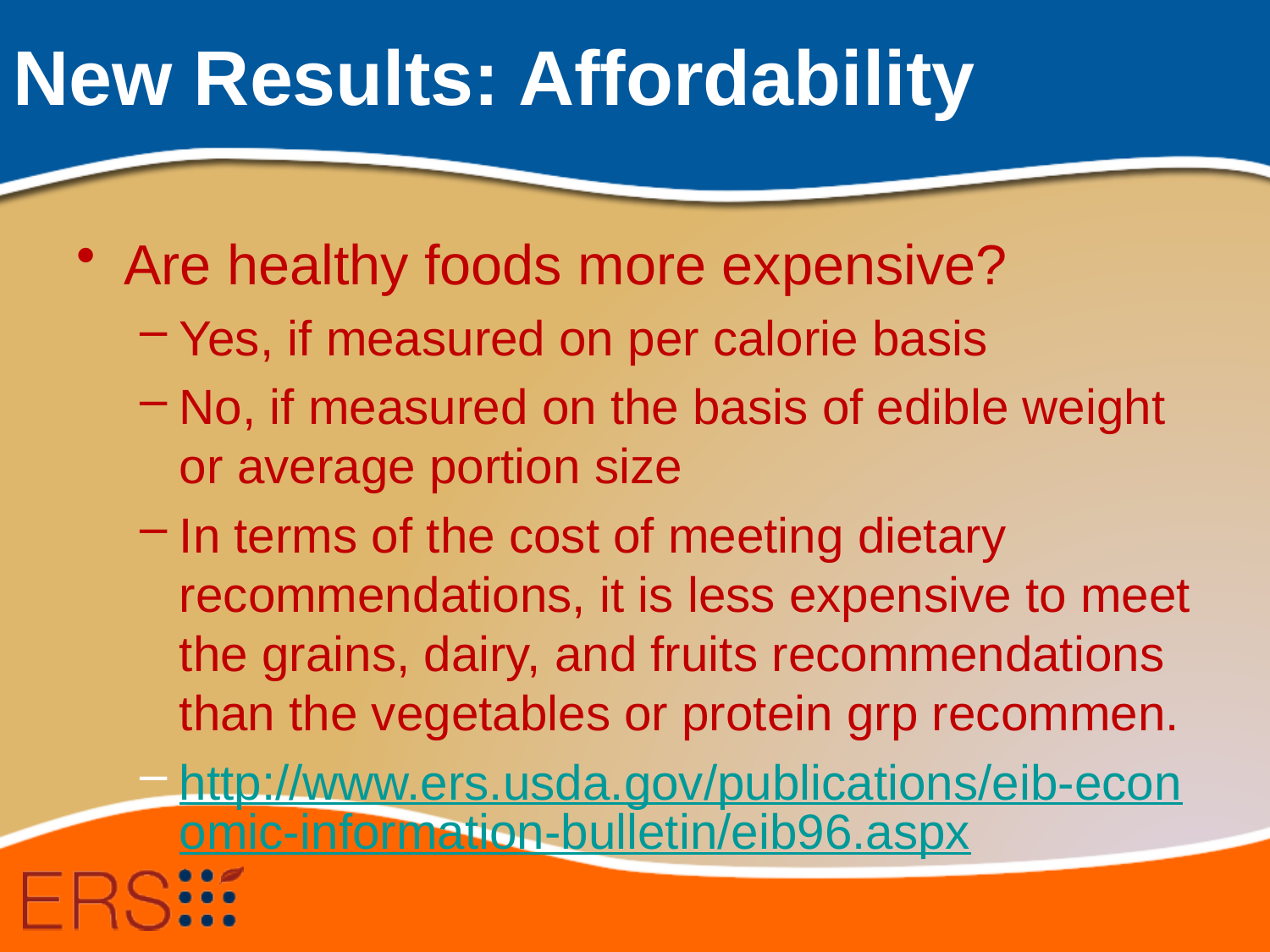

# New Results: Affordability
Are healthy foods more expensive?
Yes, if measured on per calorie basis
No, if measured on the basis of edible weight or average portion size
In terms of the cost of meeting dietary recommendations, it is less expensive to meet the grains, dairy, and fruits recommendations than the vegetables or protein grp recommen.
http://www.ers.usda.gov/publications/eib-economic-information-bulletin/eib96.aspx